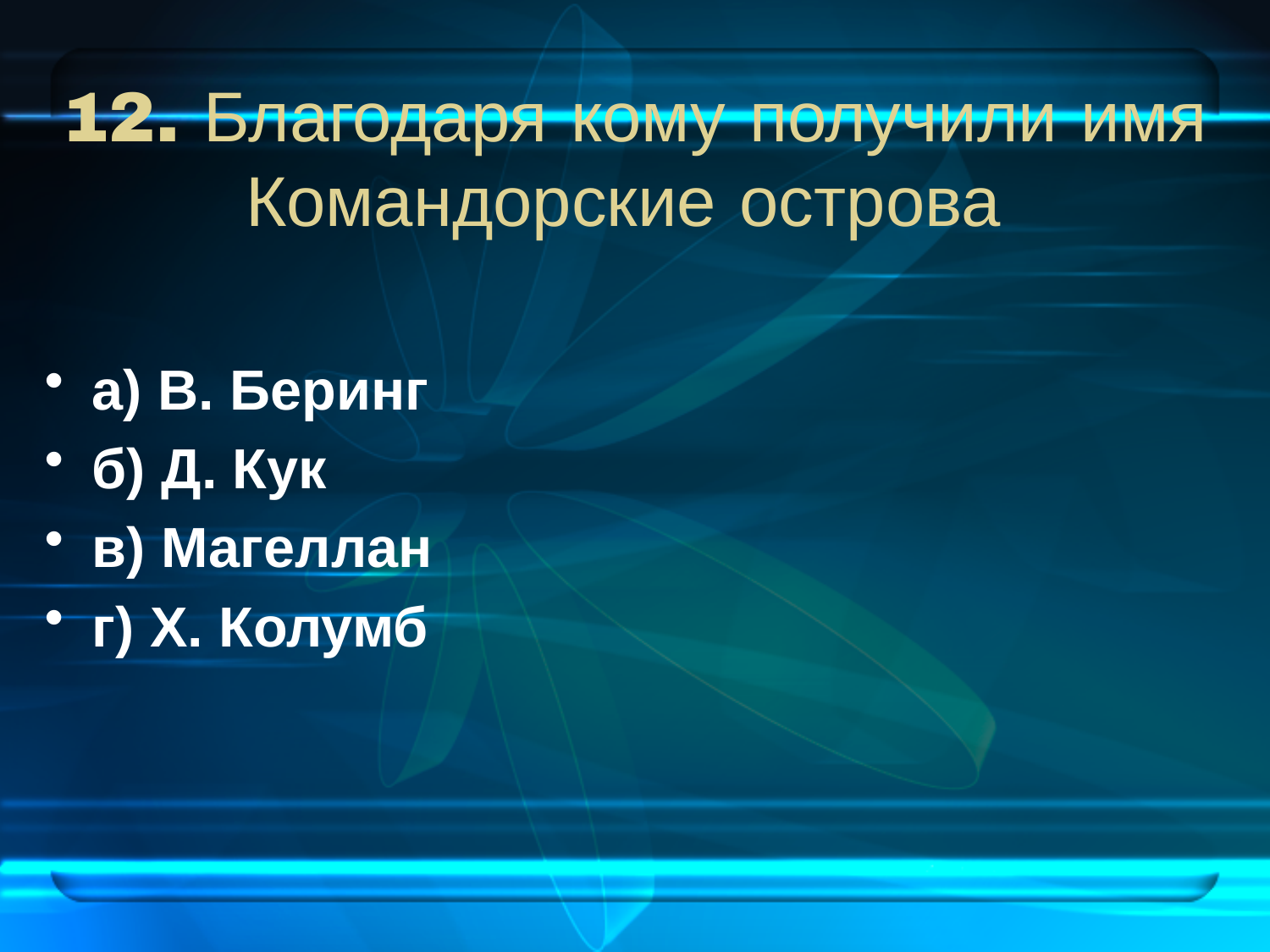

# 12. Благодаря кому получили имя Командорские острова
а) В. Беринг
б) Д. Кук
в) Магеллан
г) Х. Колумб